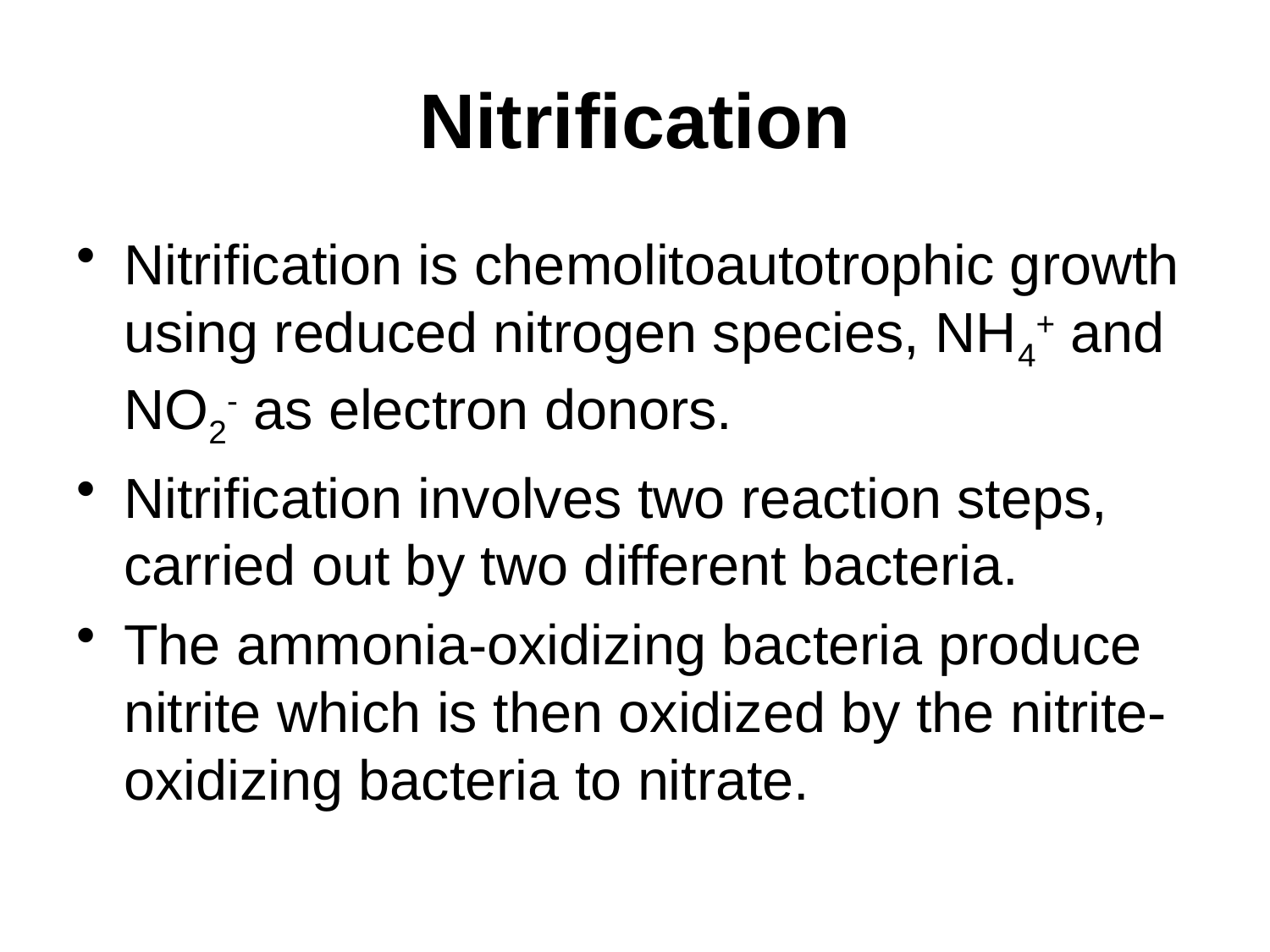

# Nitrification
Nitrification is chemolitoautotrophic growth using reduced nitrogen species, NH4+ and NO2- as electron donors.
Nitrification involves two reaction steps, carried out by two different bacteria.
The ammonia-oxidizing bacteria produce nitrite which is then oxidized by the nitrite-oxidizing bacteria to nitrate.